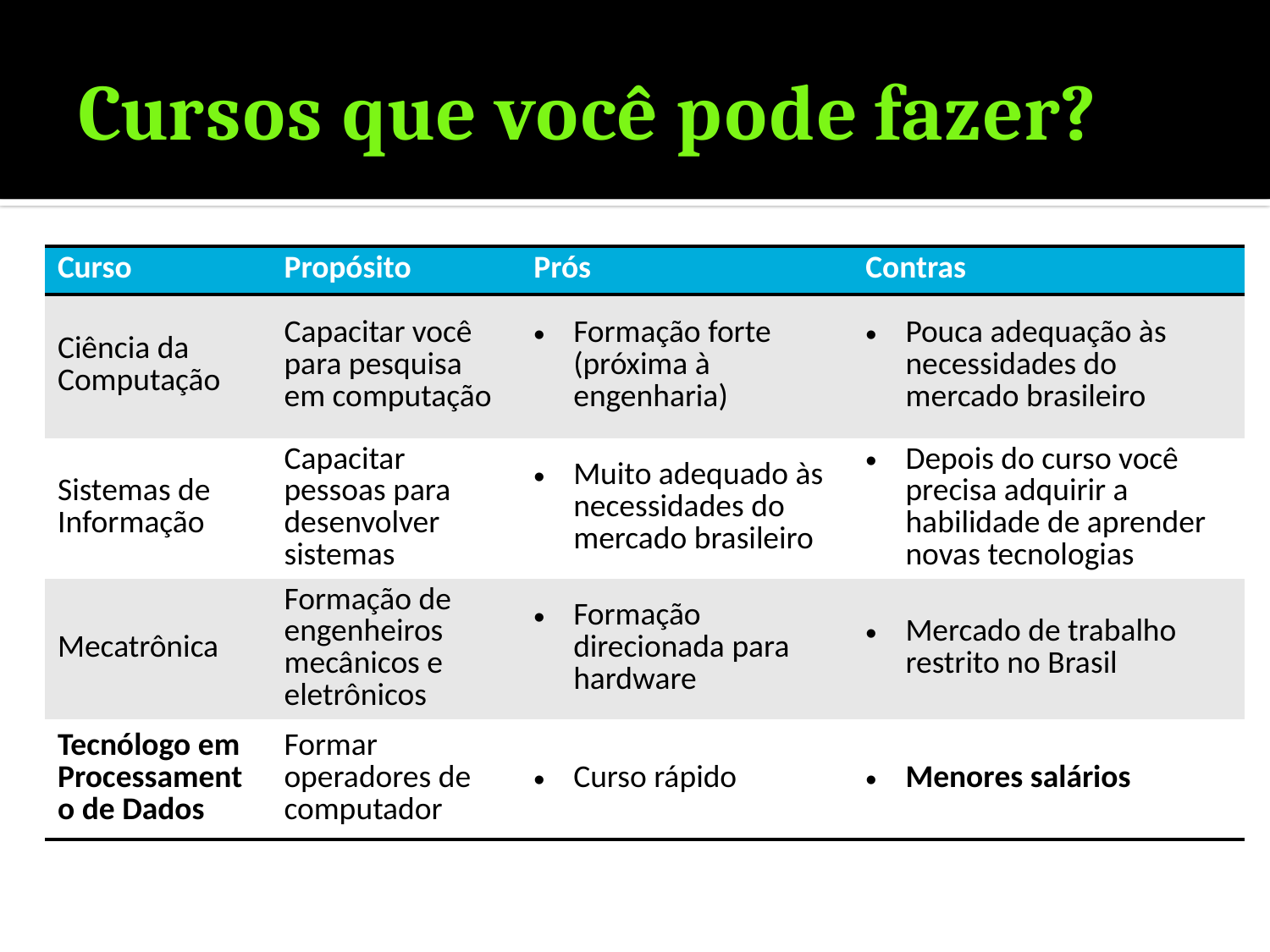

# Cursos que você pode fazer?
| Curso | Propósito | Prós | Contras |
| --- | --- | --- | --- |
| Ciência da Computação | Capacitar você para pesquisa em computação | Formação forte (próxima à engenharia) | Pouca adequação às necessidades do mercado brasileiro |
| Sistemas de Informação | Capacitar pessoas para desenvolver sistemas | Muito adequado às necessidades do mercado brasileiro | Depois do curso você precisa adquirir a habilidade de aprender novas tecnologias |
| Mecatrônica | Formação de engenheiros mecânicos e eletrônicos | Formação direcionada para hardware | Mercado de trabalho restrito no Brasil |
| Tecnólogo em Processamento de Dados | Formar operadores de computador | Curso rápido | Menores salários |